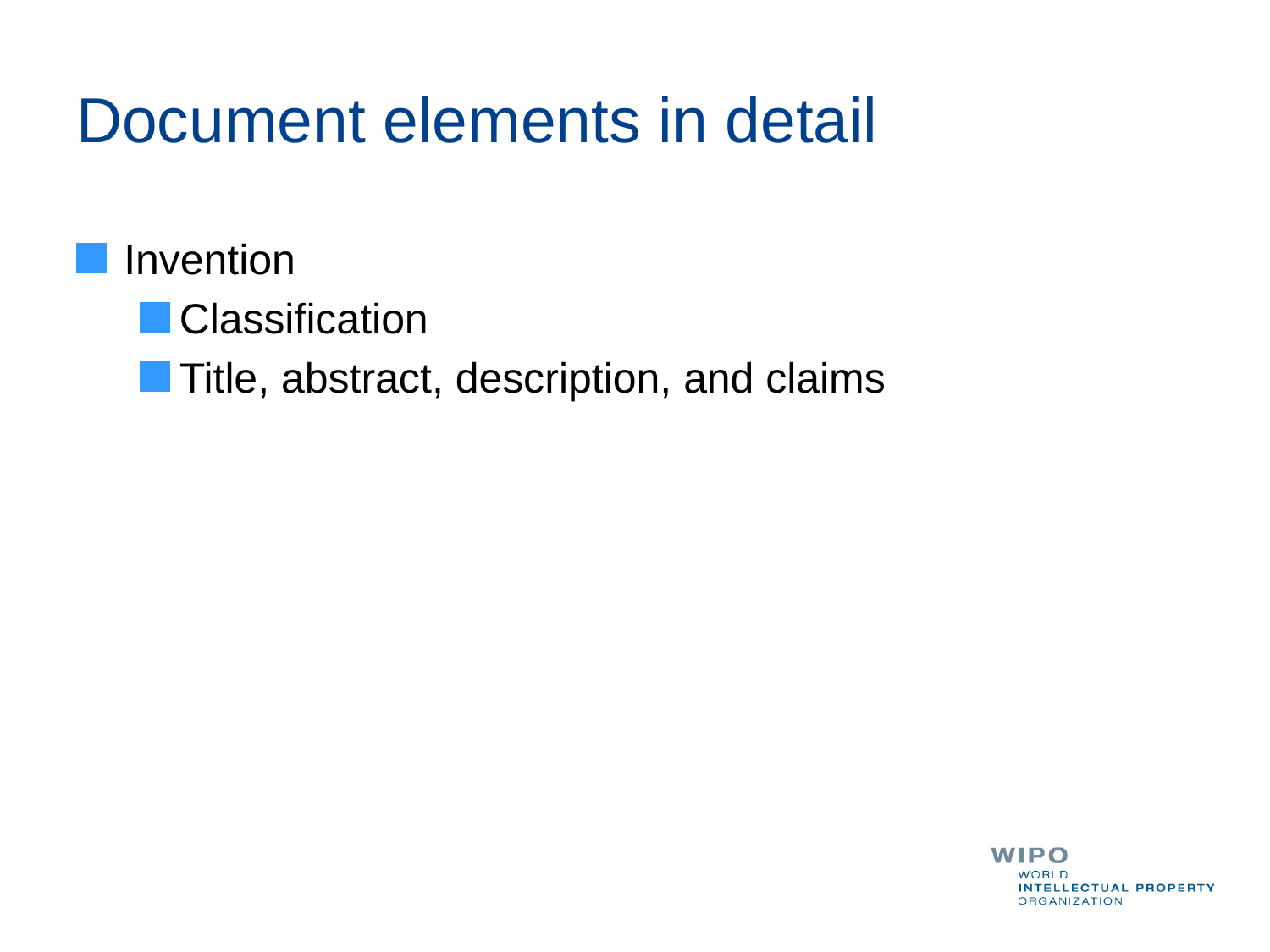

Document elements in detail
Invention
Classification
Title, abstract, description, and claims